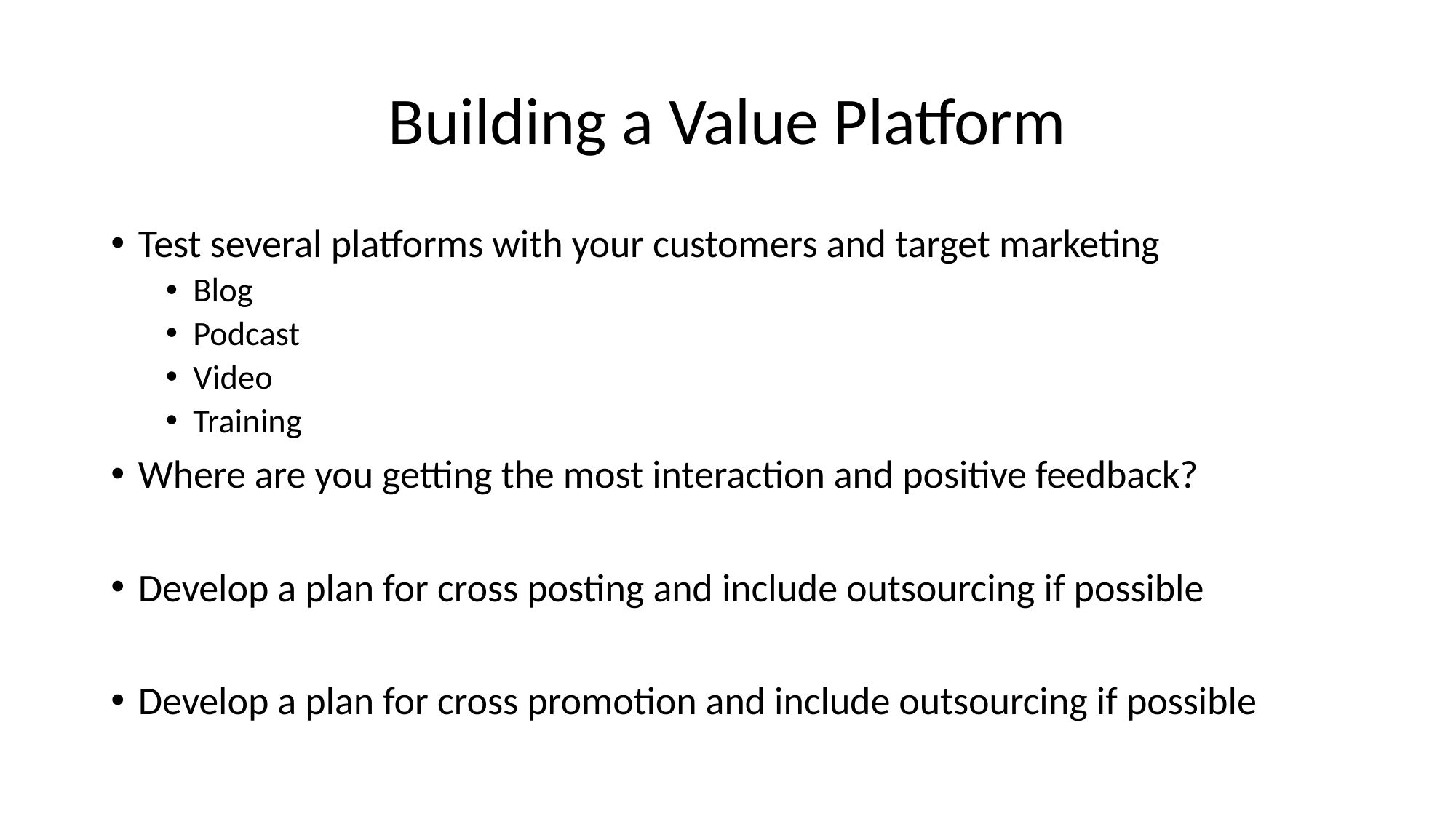

# Building a Value Platform
Test several platforms with your customers and target marketing
Blog
Podcast
Video
Training
Where are you getting the most interaction and positive feedback?

Develop a plan for cross posting and include outsourcing if possible

Develop a plan for cross promotion and include outsourcing if possible